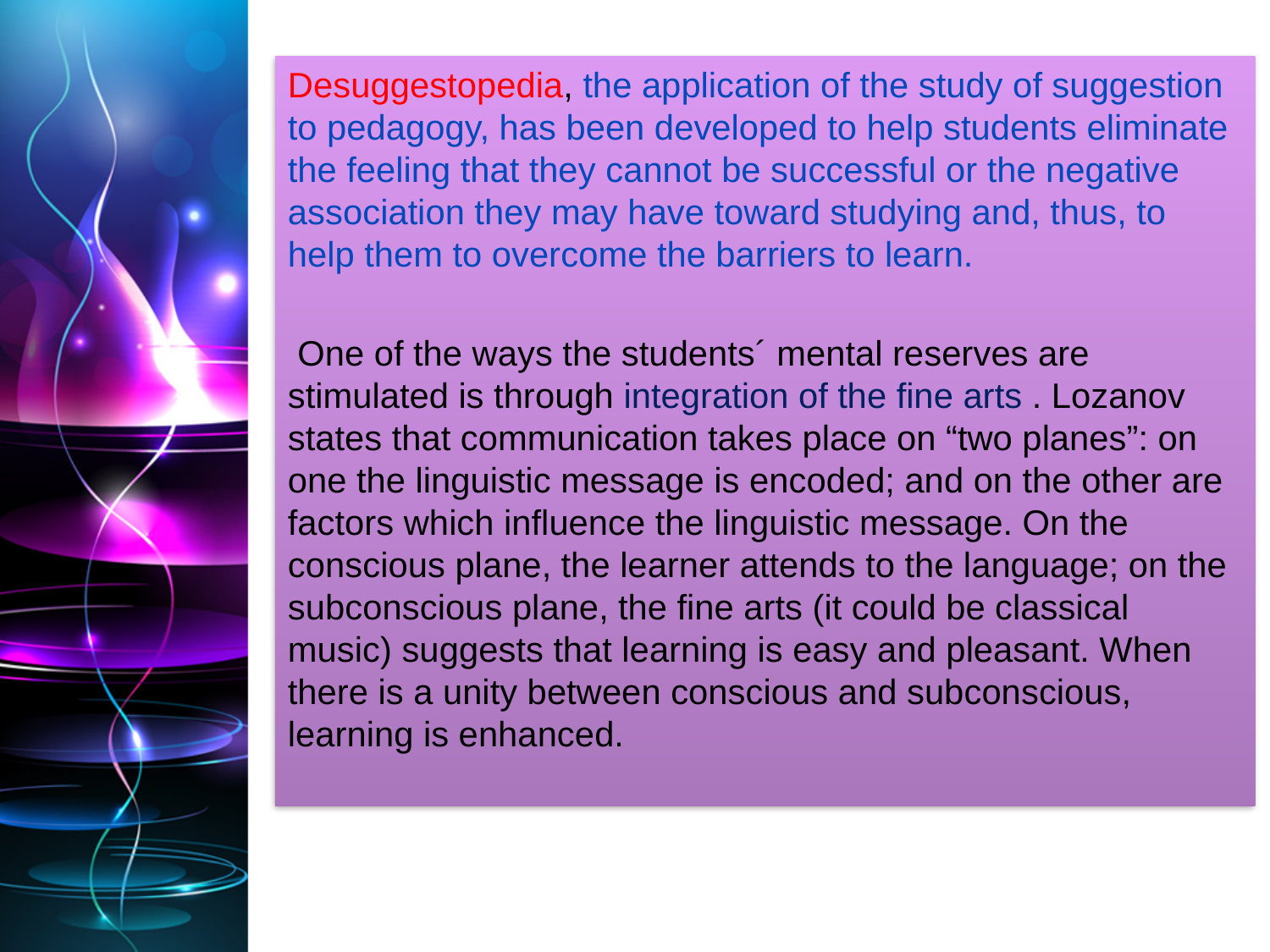

Desuggestopedia, the application of the study of suggestion to pedagogy, has been developed to help students eliminate the feeling that they cannot be successful or the negative association they may have toward studying and, thus, to help them to overcome the barriers to learn.

 One of the ways the students´ mental reserves are stimulated is through integration of the fine arts . Lozanov states that communication takes place on “two planes”: on one the linguistic message is encoded; and on the other are factors which influence the linguistic message. On the conscious plane, the learner attends to the language; on the subconscious plane, the fine arts (it could be classical music) suggests that learning is easy and pleasant. When there is a unity between conscious and subconscious, learning is enhanced.